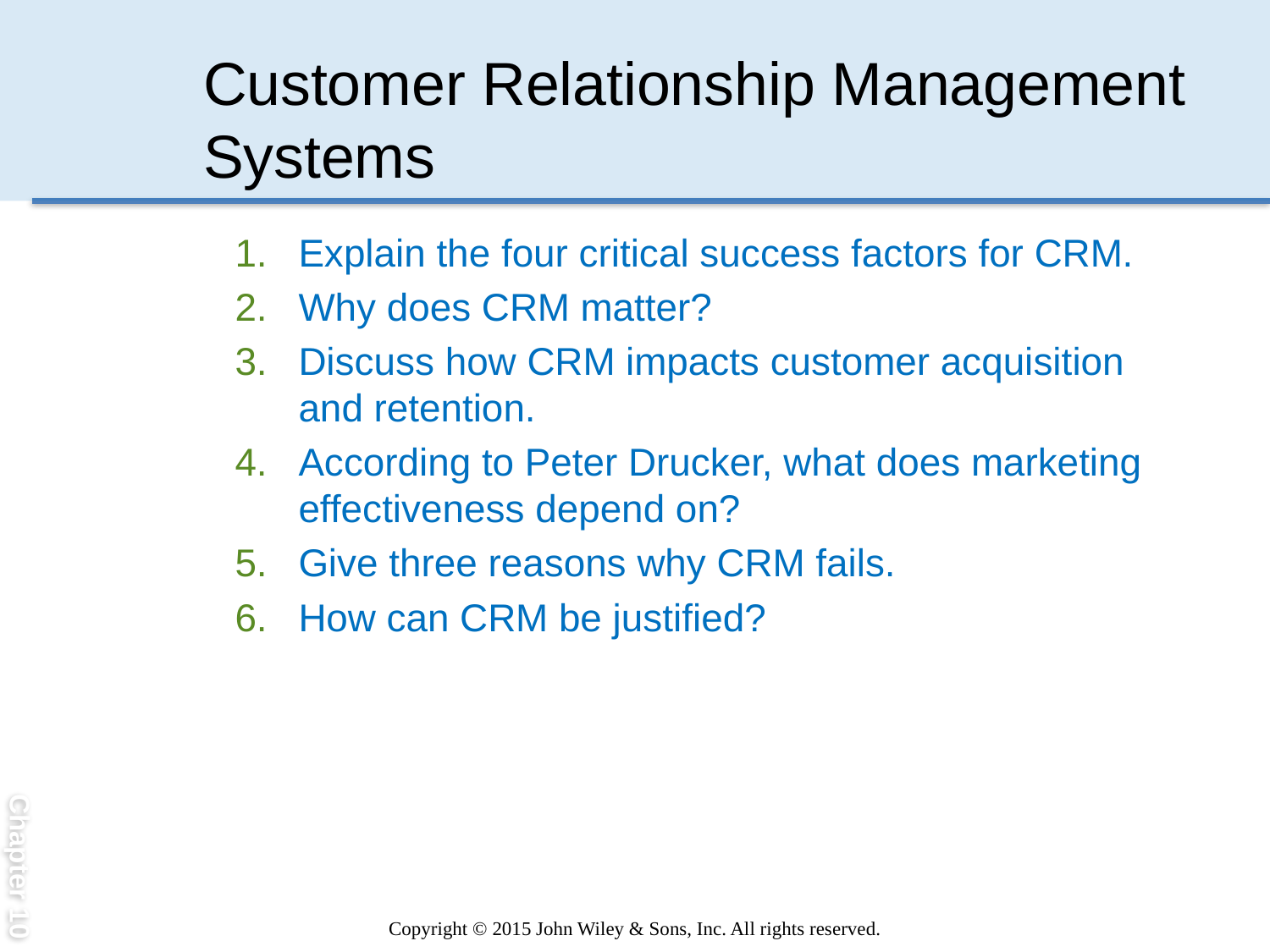

Chapter 10
# Customer Relationship Management Systems
Explain the four critical success factors for CRM.
Why does CRM matter?
Discuss how CRM impacts customer acquisition and retention.
According to Peter Drucker, what does marketing effectiveness depend on?
Give three reasons why CRM fails.
How can CRM be justified?